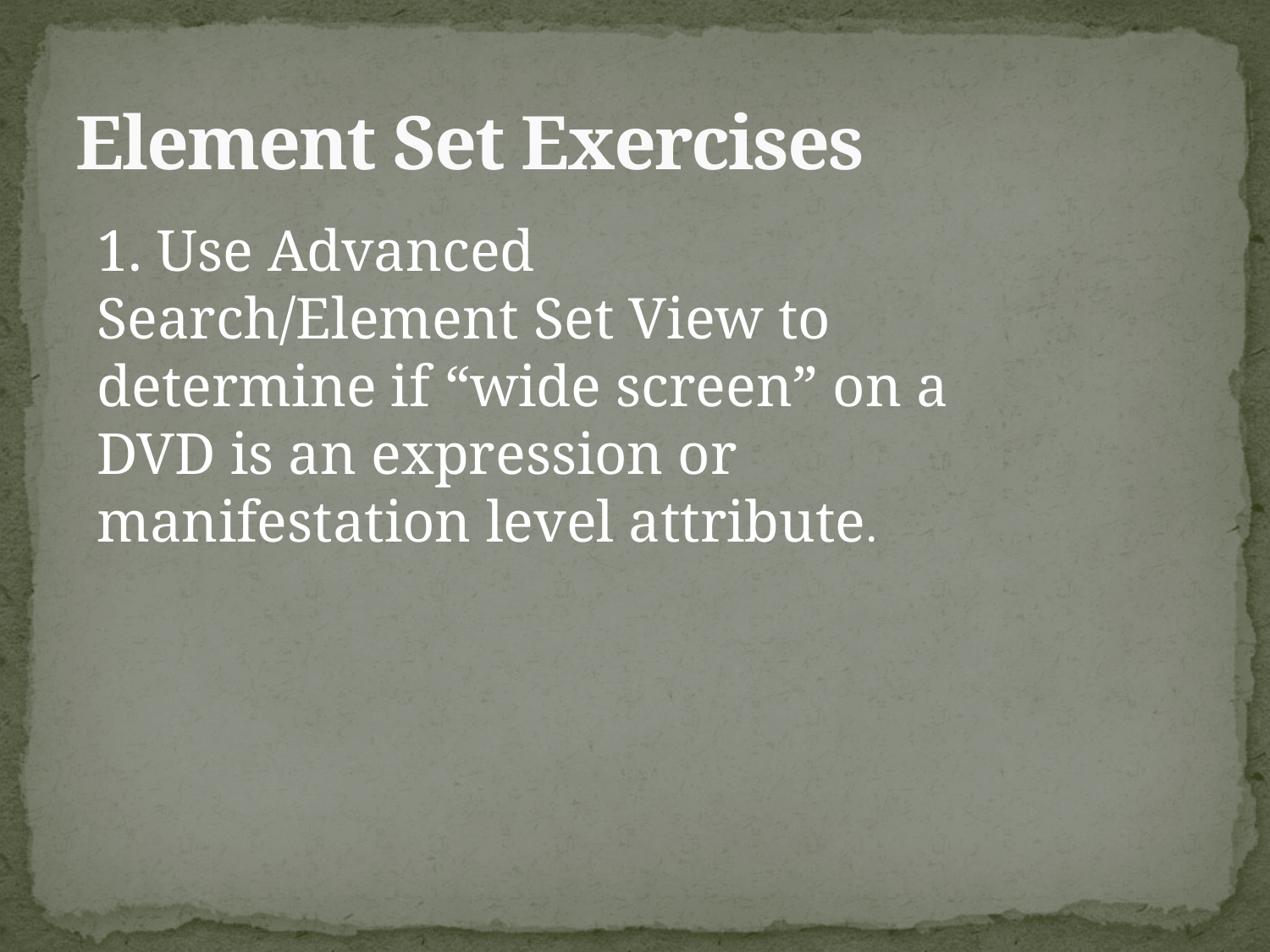

# Element Set Exercises
1. Use Advanced Search/Element Set View to determine if “wide screen” on a DVD is an expression or manifestation level attribute.